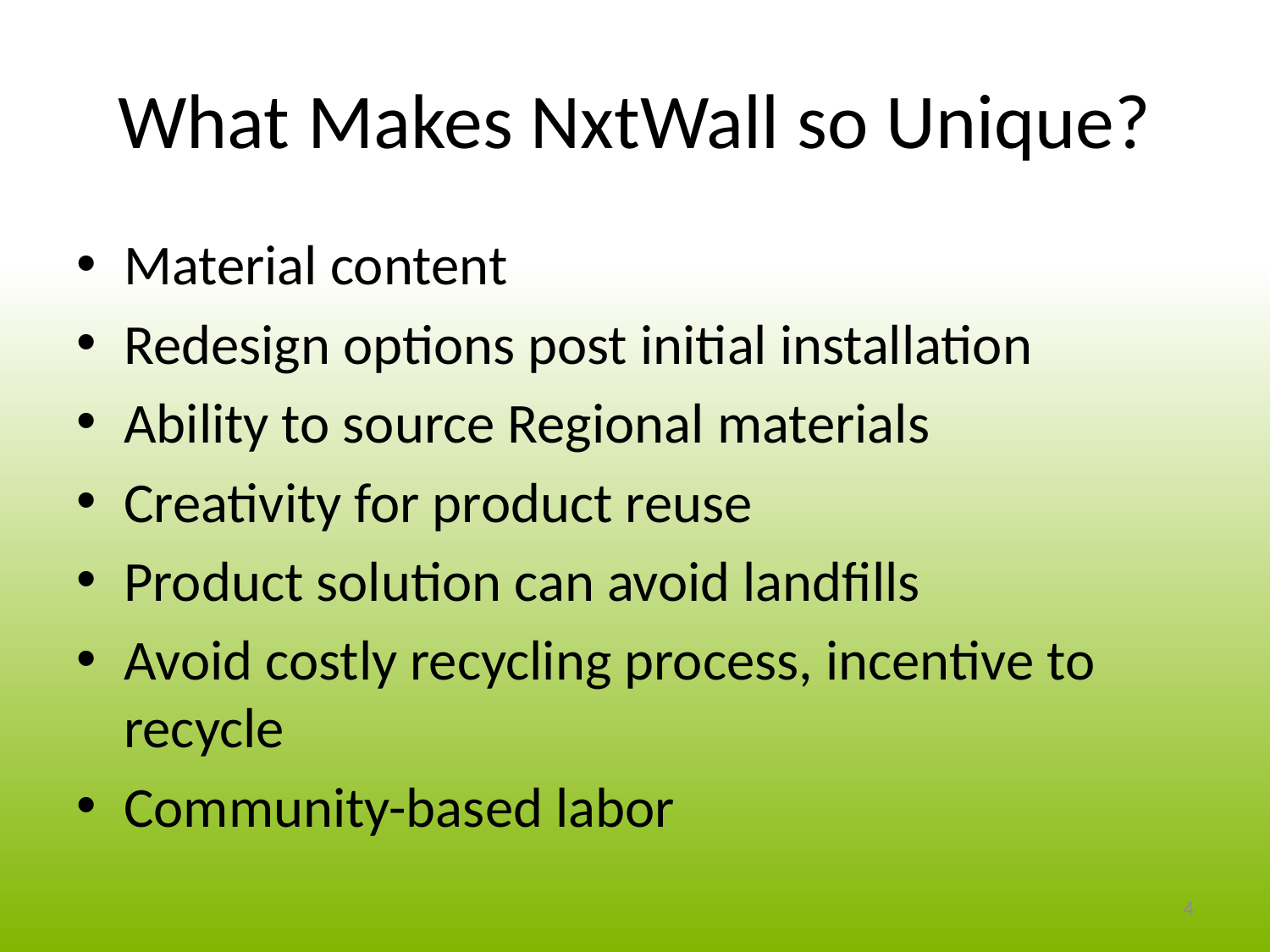

# What Makes NxtWall so Unique?
Material content
Redesign options post initial installation
Ability to source Regional materials
Creativity for product reuse
Product solution can avoid landfills
Avoid costly recycling process, incentive to recycle
Community-based labor
4